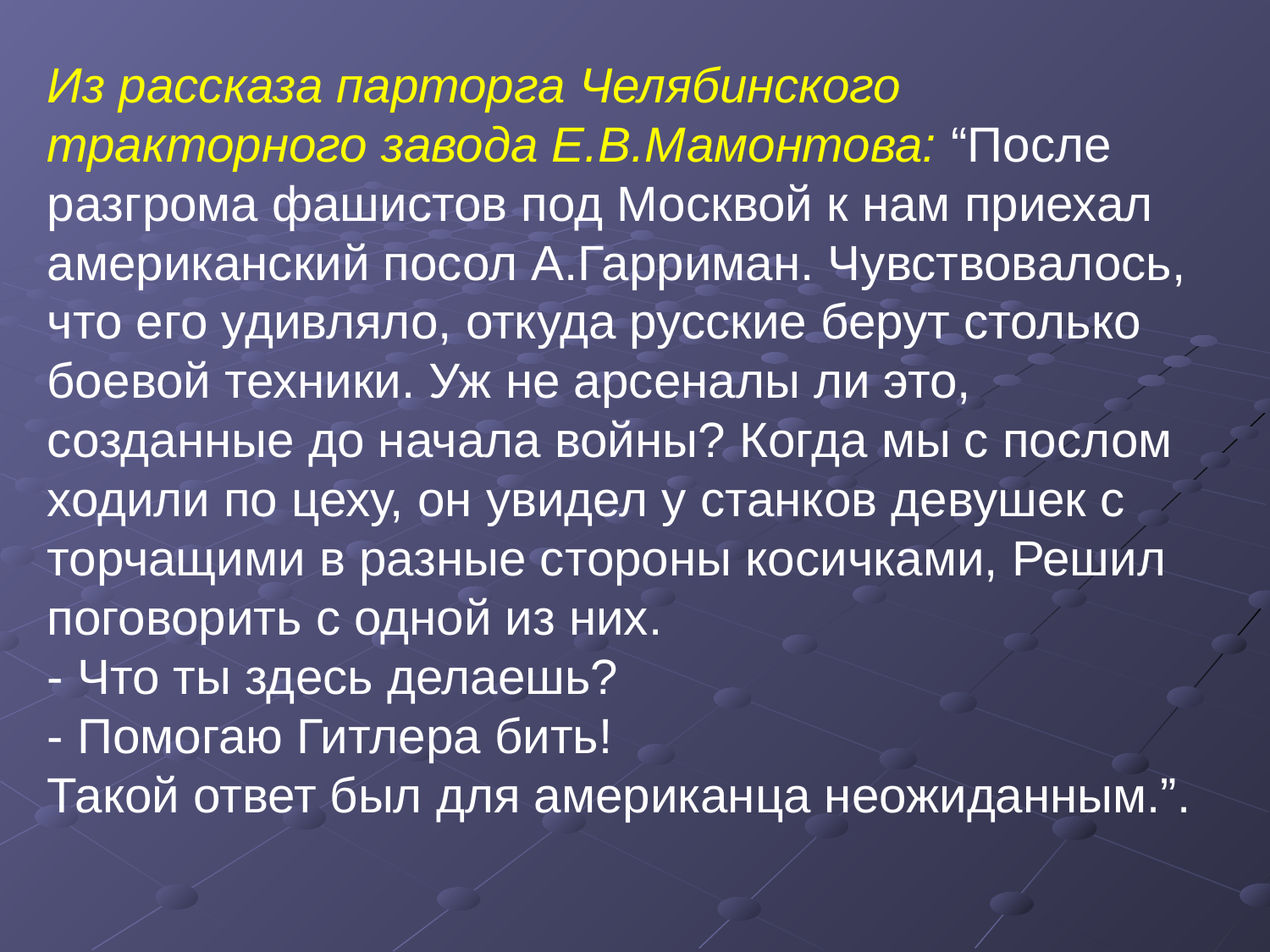

Из рассказа парторга Челябинского тракторного завода Е.В.Мамонтова: “После разгрома фашистов под Москвой к нам приехал американский посол А.Гарриман. Чувствовалось, что его удивляло, откуда русские берут столько боевой техники. Уж не арсеналы ли это, созданные до начала войны? Когда мы с послом ходили по цеху, он увидел у станков девушек с торчащими в разные стороны косичками, Решил поговорить с одной из них.
- Что ты здесь делаешь?
- Помогаю Гитлера бить!
Такой ответ был для американца неожиданным.”.